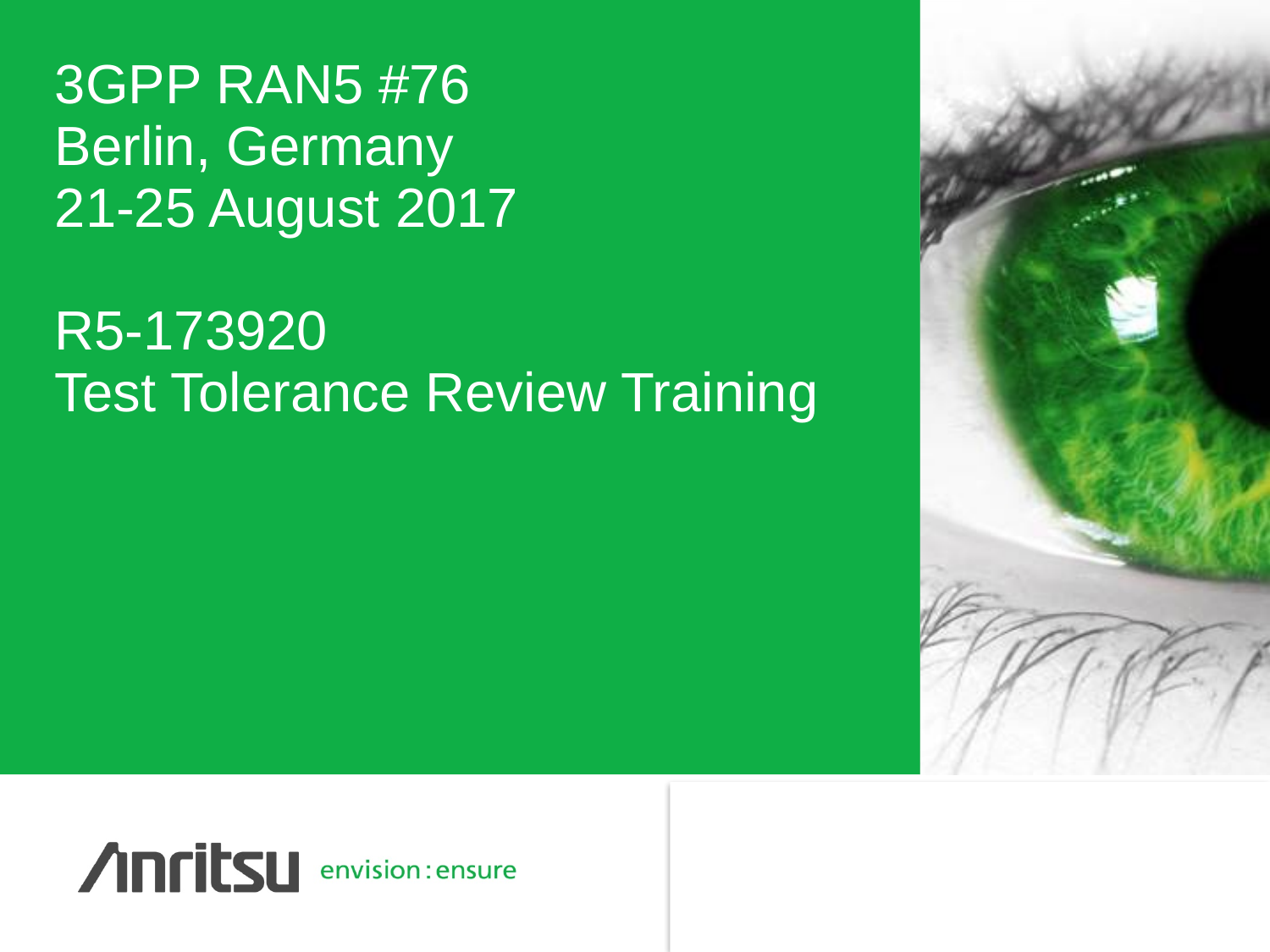

# 3GPP RAN5 #76 Berlin, Germany 21-25 August 2017 R5-173920 Test Tolerance Review Training